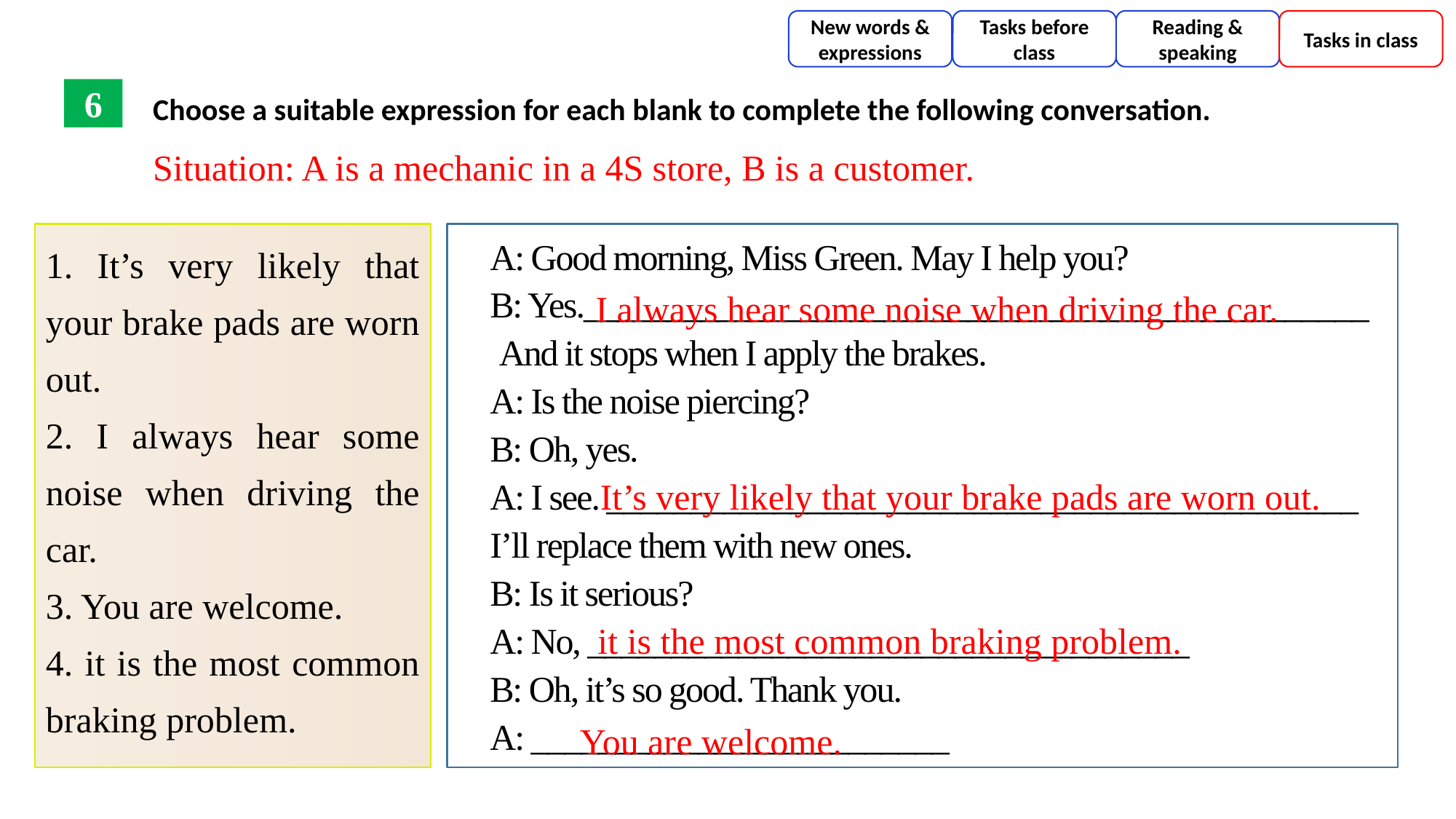

New words & expressions
Tasks before class
Reading & speaking
Tasks in class
Choose a suitable expression for each blank to complete the following conversation.
6
Situation: A is a mechanic in a 4S store, B is a customer.
1. It’s very likely that your brake pads are worn out.
2. I always hear some noise when driving the car.
3. You are welcome.
4. it is the most common braking problem.
A: Good morning, Miss Green. May I help you?
B: Yes._______________________________________________
 And it stops when I apply the brakes.
A: Is the noise piercing?
B: Oh, yes.
A: I see. _____________________________________________
I’ll replace them with new ones.
B: Is it serious?
A: No, ____________________________________
B: Oh, it’s so good. Thank you.
A: _________________________
I always hear some noise when driving the car.
It’s very likely that your brake pads are worn out.
it is the most common braking problem.
You are welcome.